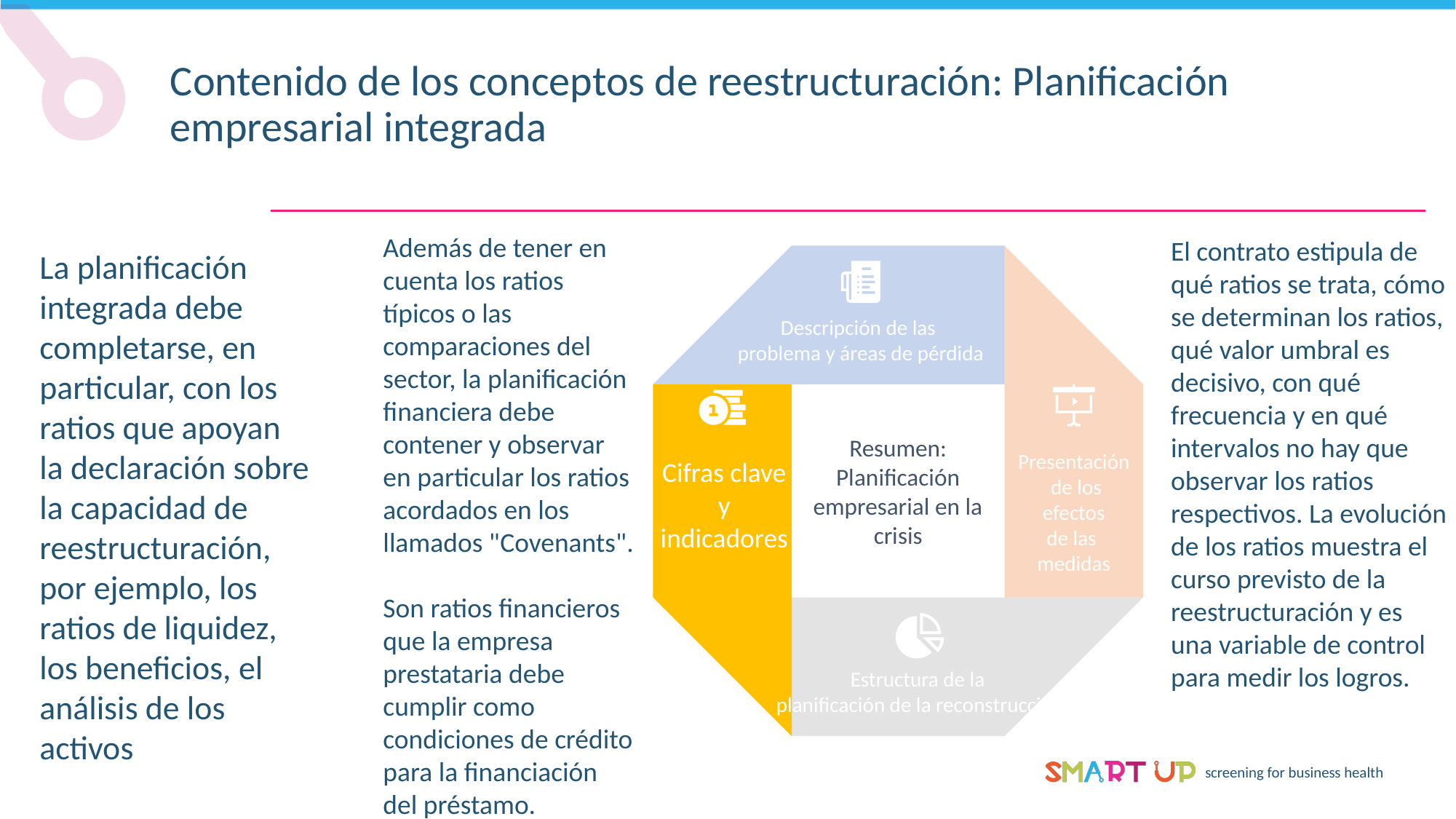

Contenido de los conceptos de reestructuración: Planificación empresarial integrada
Además de tener en cuenta los ratios típicos o las comparaciones del sector, la planificación financiera debe contener y observar en particular los ratios acordados en los llamados "Covenants".

Son ratios financieros que la empresa prestataria debe cumplir como condiciones de crédito para la financiación del préstamo.

El contrato estipula de qué ratios se trata, cómo se determinan los ratios, qué valor umbral es decisivo, con qué frecuencia y en qué intervalos no hay que observar los ratios respectivos. La evolución de los ratios muestra el curso previsto de la reestructuración y es una variable de control para medir los logros.
La planificación integrada debe completarse, en particular, con los ratios que apoyan la declaración sobre la capacidad de reestructuración, por ejemplo, los ratios de liquidez, los beneficios, el análisis de los activos

Descripción de las
problema y áreas de pérdida

Resumen: Planificación empresarial en la crisis
Presentación
 de los
 efectos
de las
medidas
Cifras clave
y
indicadores

Estructura de la
planificación de la reconstrucción